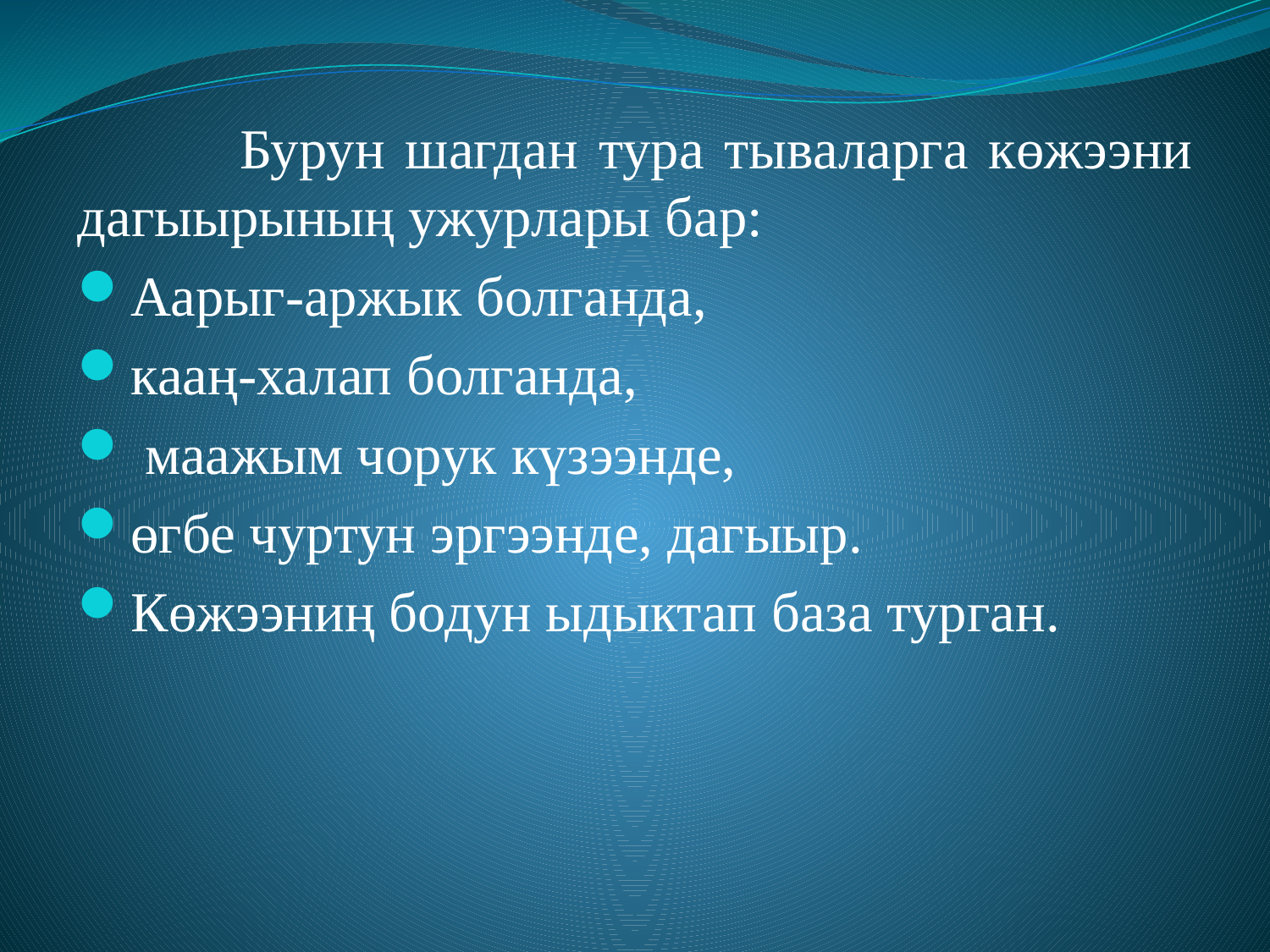

Бурун шагдан тура тываларга көжээни дагыырының ужурлары бар:
Аарыг-аржык болганда,
кааң-халап болганда,
 маажым чорук күзээнде,
өгбе чуртун эргээнде, дагыыр.
Көжээниң бодун ыдыктап база турган.